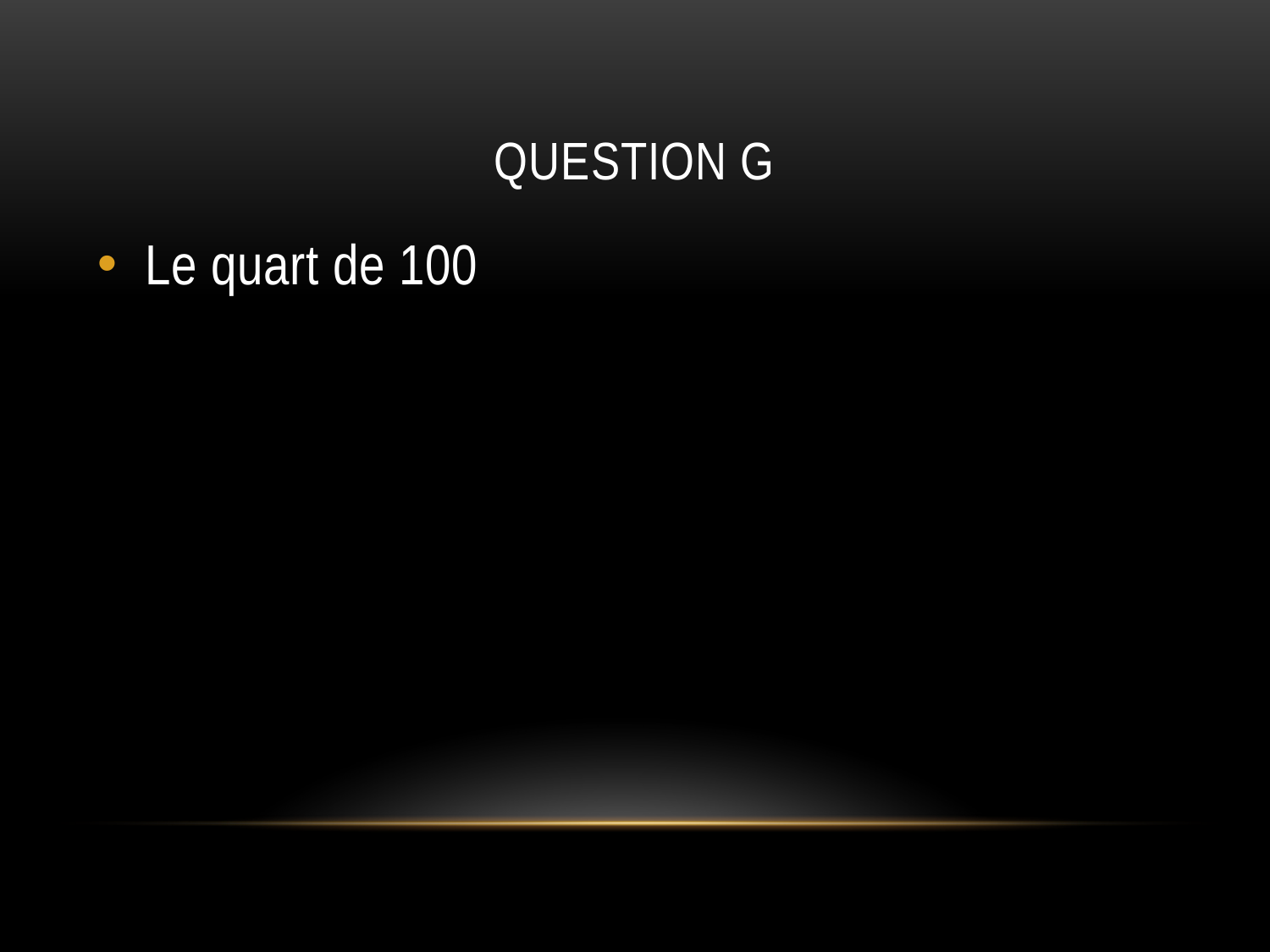

# QUESTION G
Le quart de 100